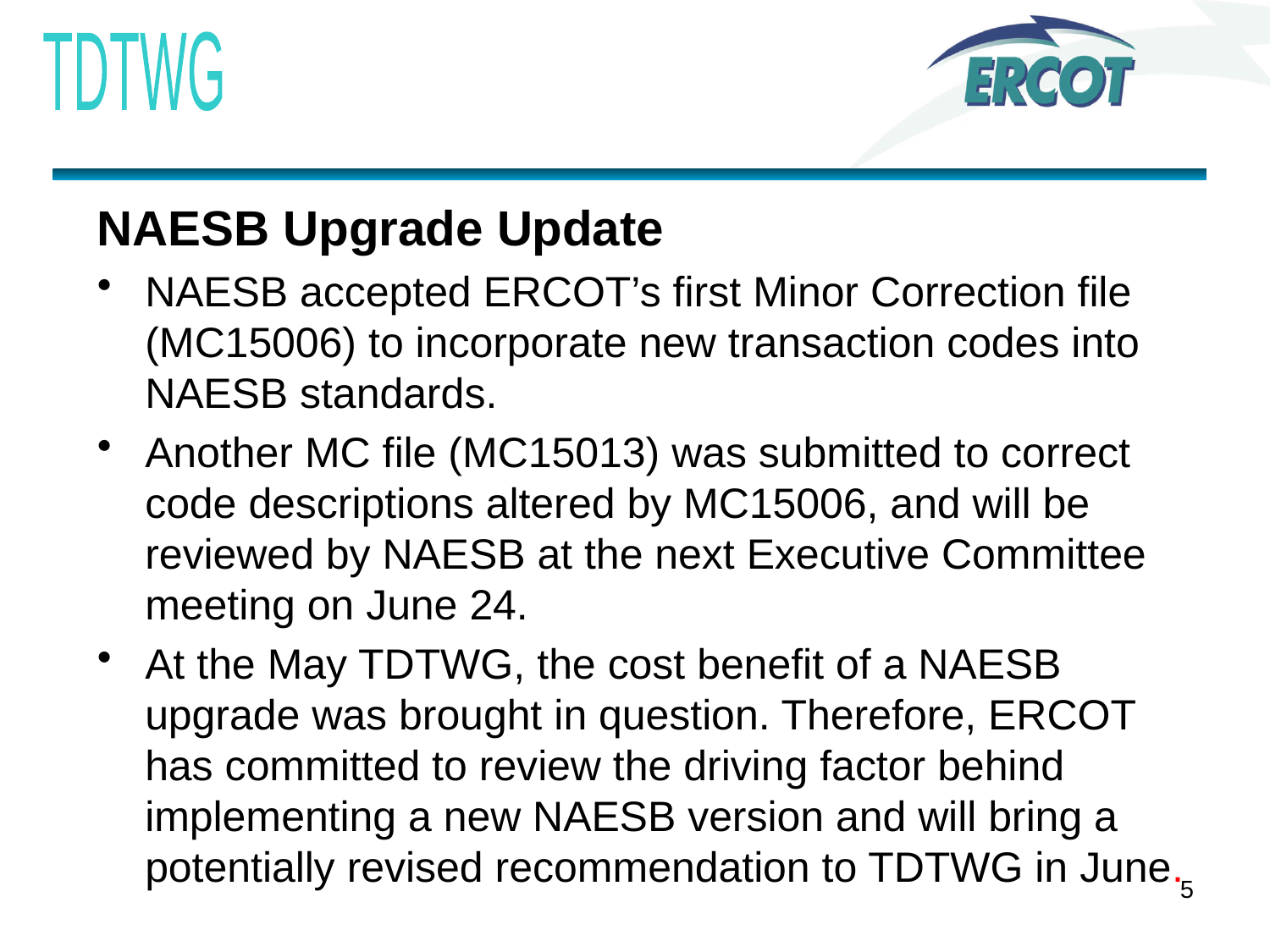

#
NAESB Upgrade Update
NAESB accepted ERCOT’s first Minor Correction file (MC15006) to incorporate new transaction codes into NAESB standards.
Another MC file (MC15013) was submitted to correct code descriptions altered by MC15006, and will be reviewed by NAESB at the next Executive Committee meeting on June 24.
At the May TDTWG, the cost benefit of a NAESB upgrade was brought in question. Therefore, ERCOT has committed to review the driving factor behind implementing a new NAESB version and will bring a potentially revised recommendation to TDTWG in June.
5